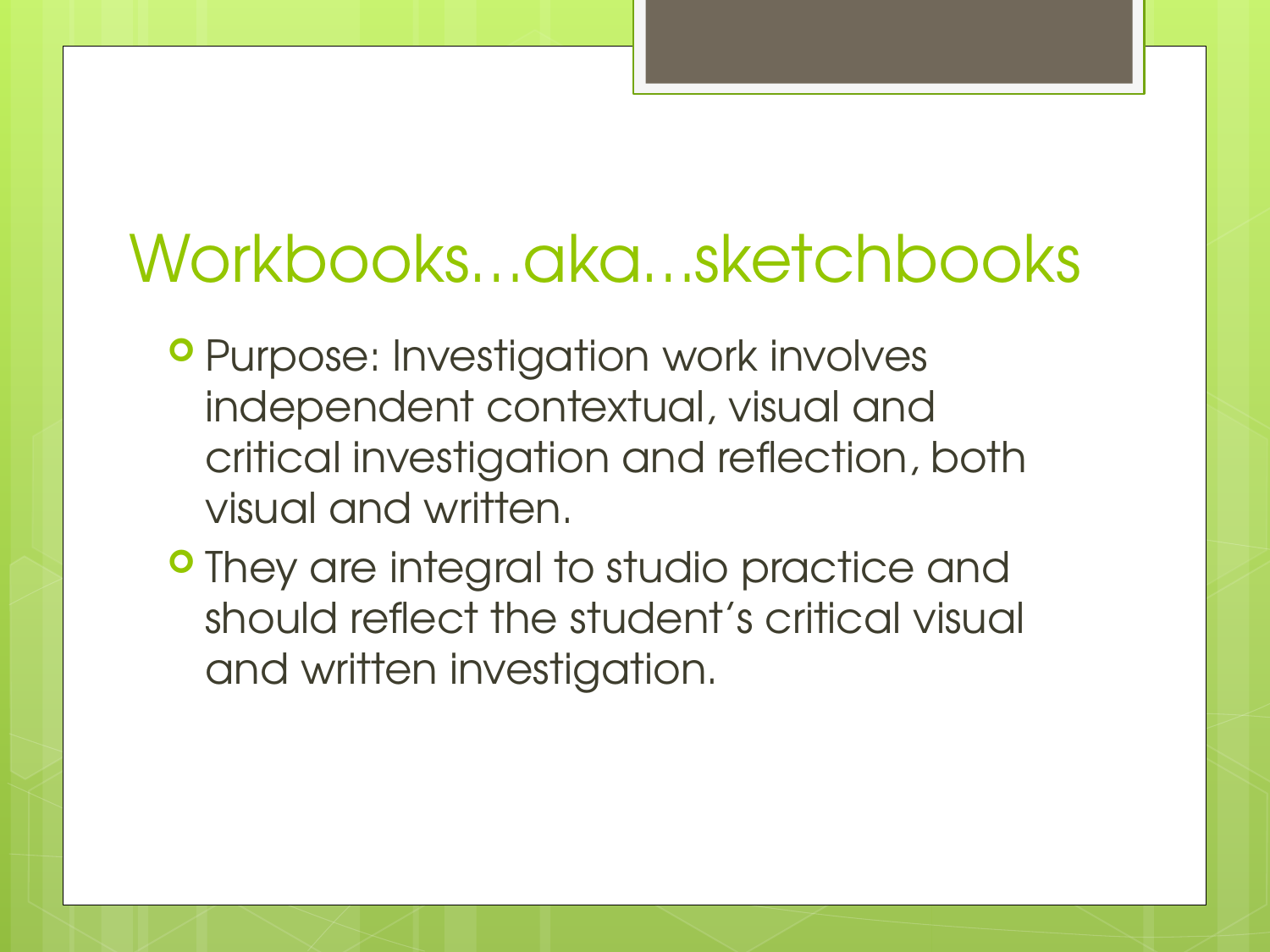

# Workbooks…aka…sketchbooks
Purpose: Investigation work involves independent contextual, visual and critical investigation and reflection, both visual and written.
They are integral to studio practice and should reflect the student’s critical visual and written investigation.